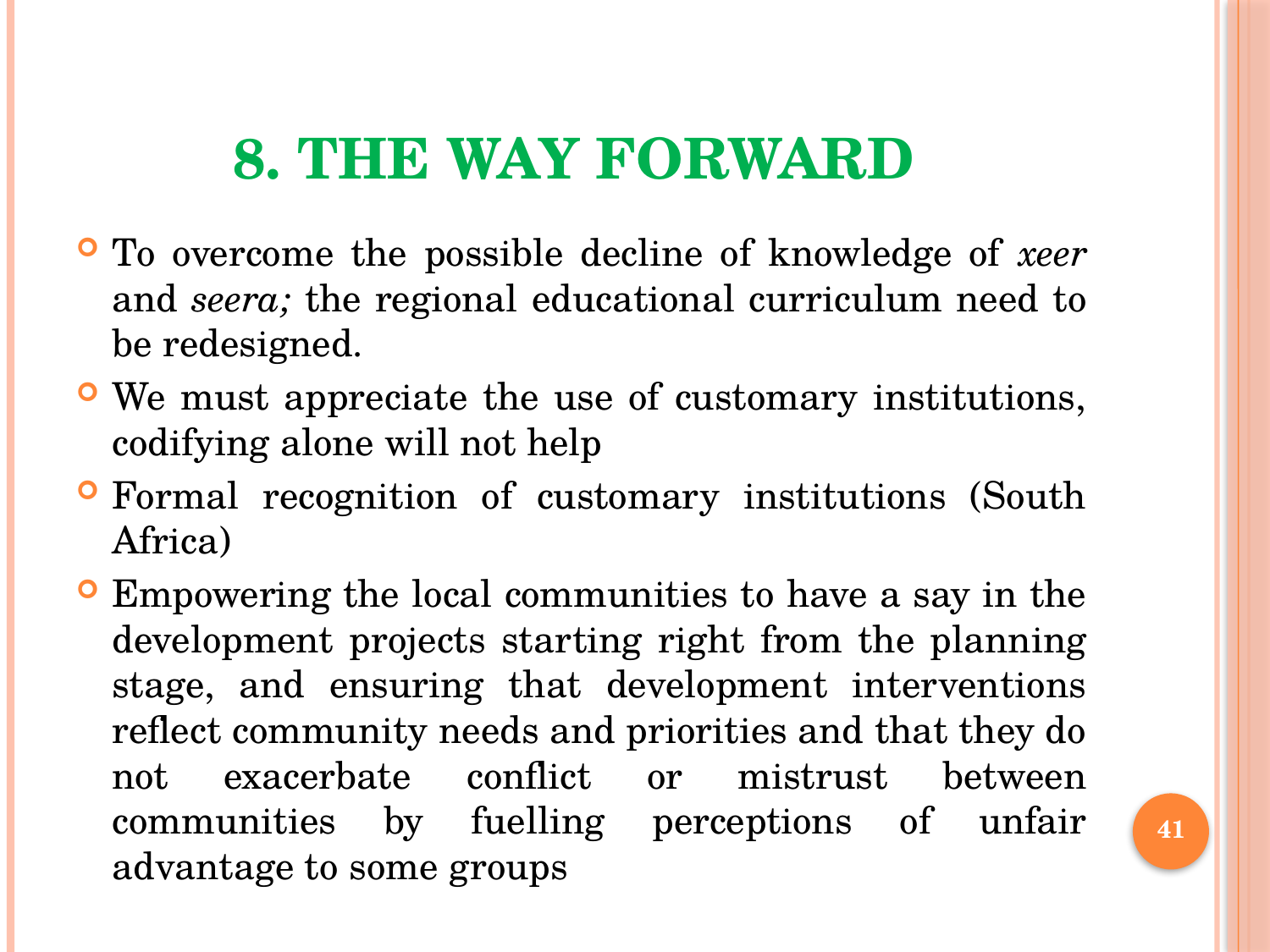

# 8. The Way Forward
To overcome the possible decline of knowledge of xeer and seera; the regional educational curriculum need to be redesigned.
We must appreciate the use of customary institutions, codifying alone will not help
Formal recognition of customary institutions (South Africa)
Empowering the local communities to have a say in the development projects starting right from the planning stage, and ensuring that development interventions reflect community needs and priorities and that they do not exacerbate conflict or mistrust between communities by fuelling perceptions of unfair advantage to some groups
41